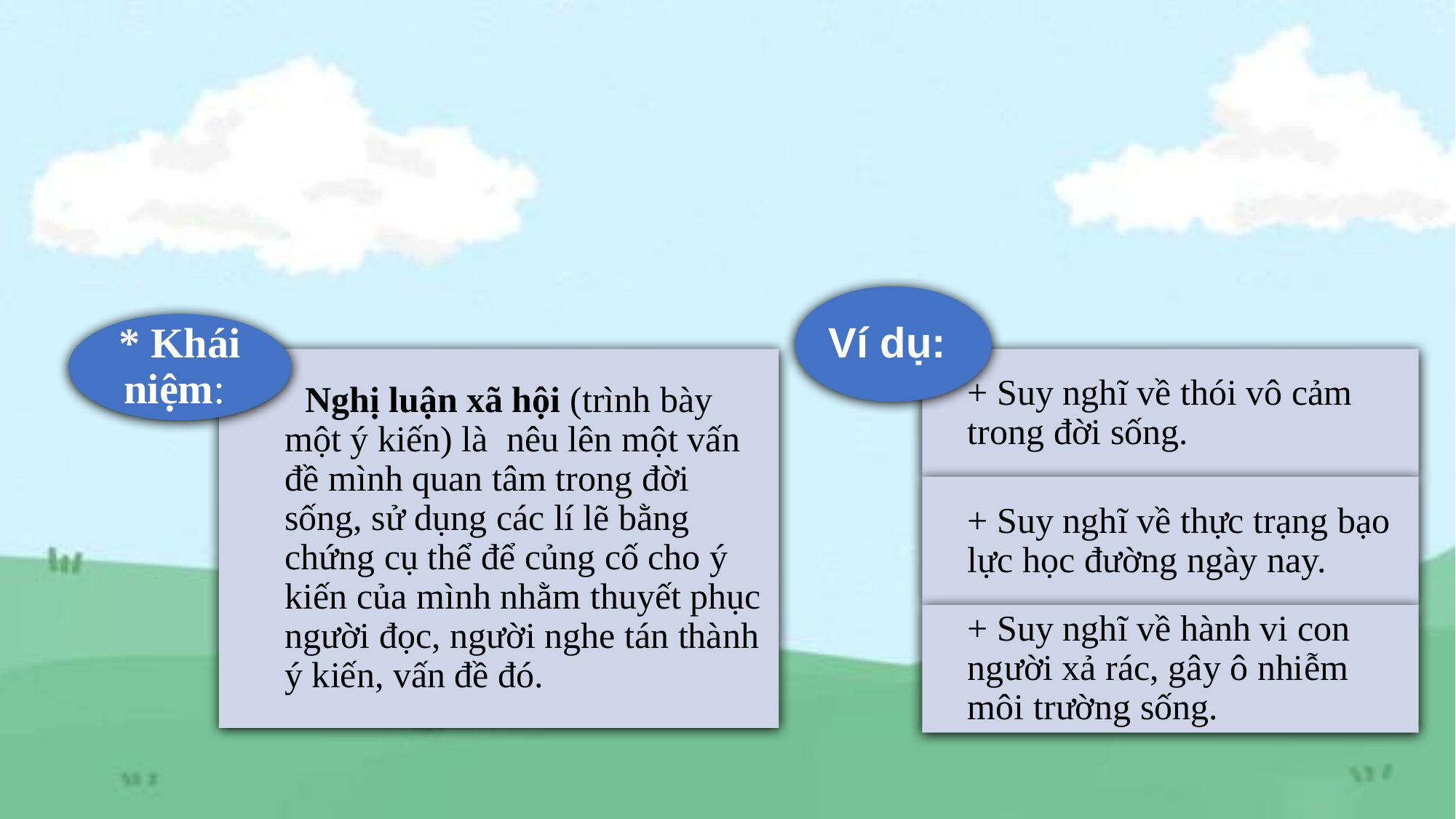

Ví dụ:
* Khái niệm:
  Nghị luận xã hội (trình bày một ý kiến) là  nêu lên một vấn đề mình quan tâm trong đời sống, sử dụng các lí lẽ bằng chứng cụ thể để củng cố cho ý kiến của mình nhằm thuyết phục người đọc, người nghe tán thành ý kiến, vấn đề đó.
+ Suy nghĩ về thói vô cảm trong đời sống.
+ Suy nghĩ về thực trạng bạo lực học đường ngày nay.
+ Suy nghĩ về hành vi con người xả rác, gây ô nhiễm môi trường sống.